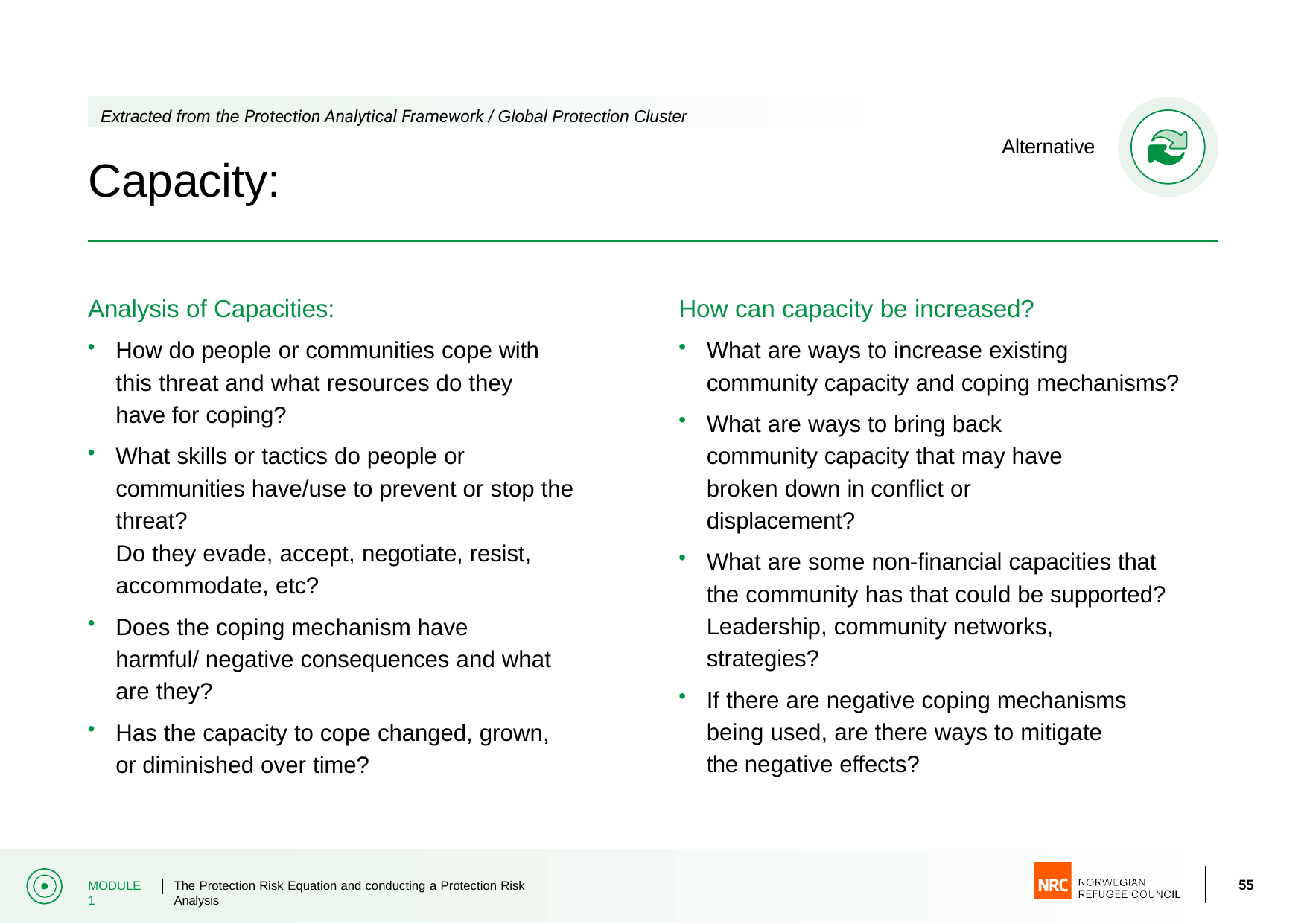

Extracted from the Protection Analytical Framework / Global Protection Cluster

Alternative
# Capacity:

Analysis of Capacities:
How do people or communities cope with this threat and what resources do they have for coping?
What skills or tactics do people or communities have/use to prevent or stop the threat?
Do they evade, accept, negotiate, resist,
accommodate, etc?
Does the coping mechanism have harmful/ negative consequences and what are they?
Has the capacity to cope changed, grown, or diminished over time?
How can capacity be increased?
What are ways to increase existing community capacity and coping mechanisms?
What are ways to bring back community capacity that may have broken down in conflict or displacement?
What are some non-financial capacities that the community has that could be supported? Leadership, community networks, strategies?
If there are negative coping mechanisms being used, are there ways to mitigate the negative effects?
55
MODULE 1
The Protection Risk Equation and conducting a Protection Risk Analysis